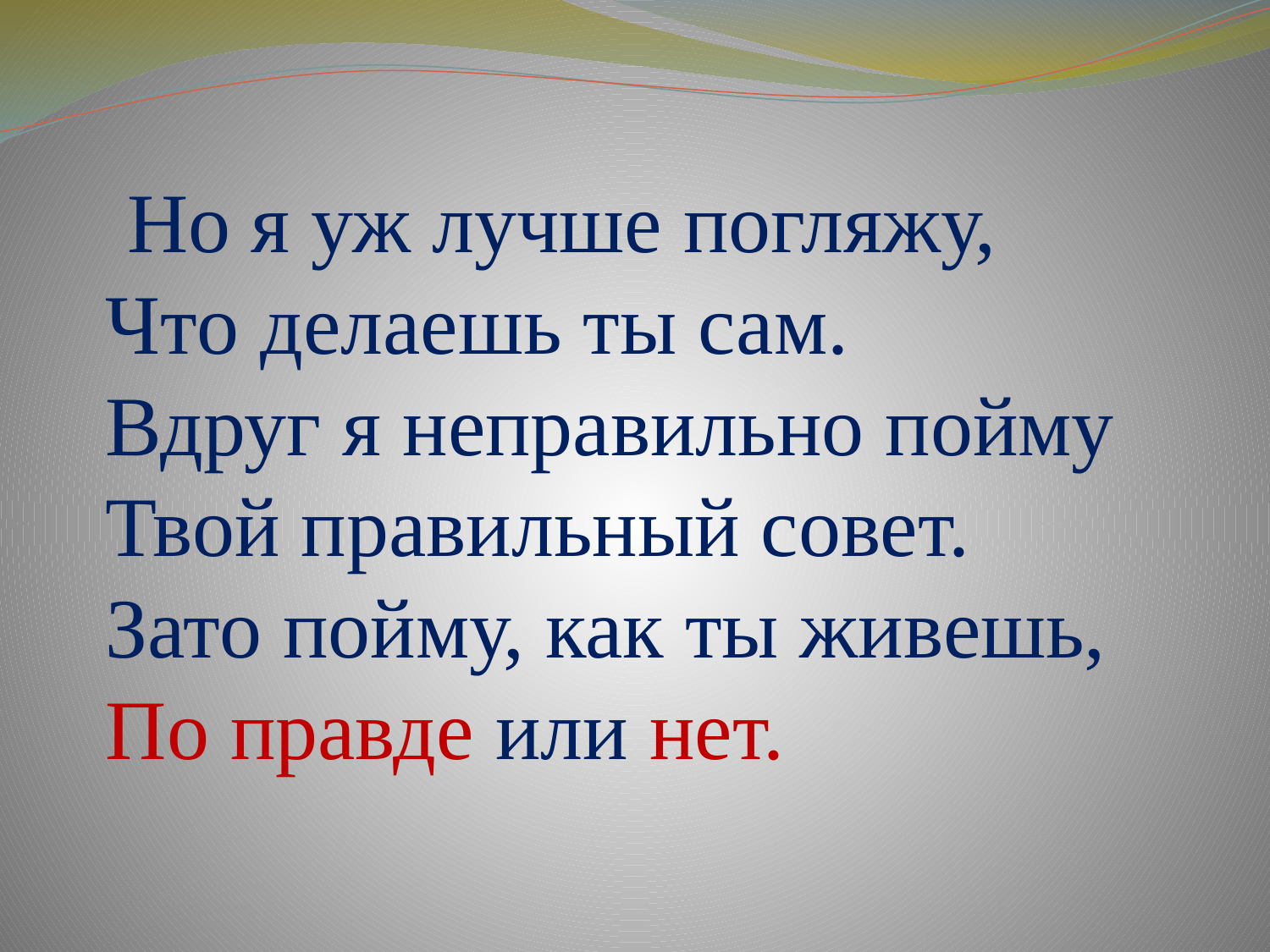

# Но я уж лучше погляжу, Что делаешь ты сам. Вдруг я неправильно пойму Твой правильный совет. Зато пойму, как ты живешь, По правде или нет.